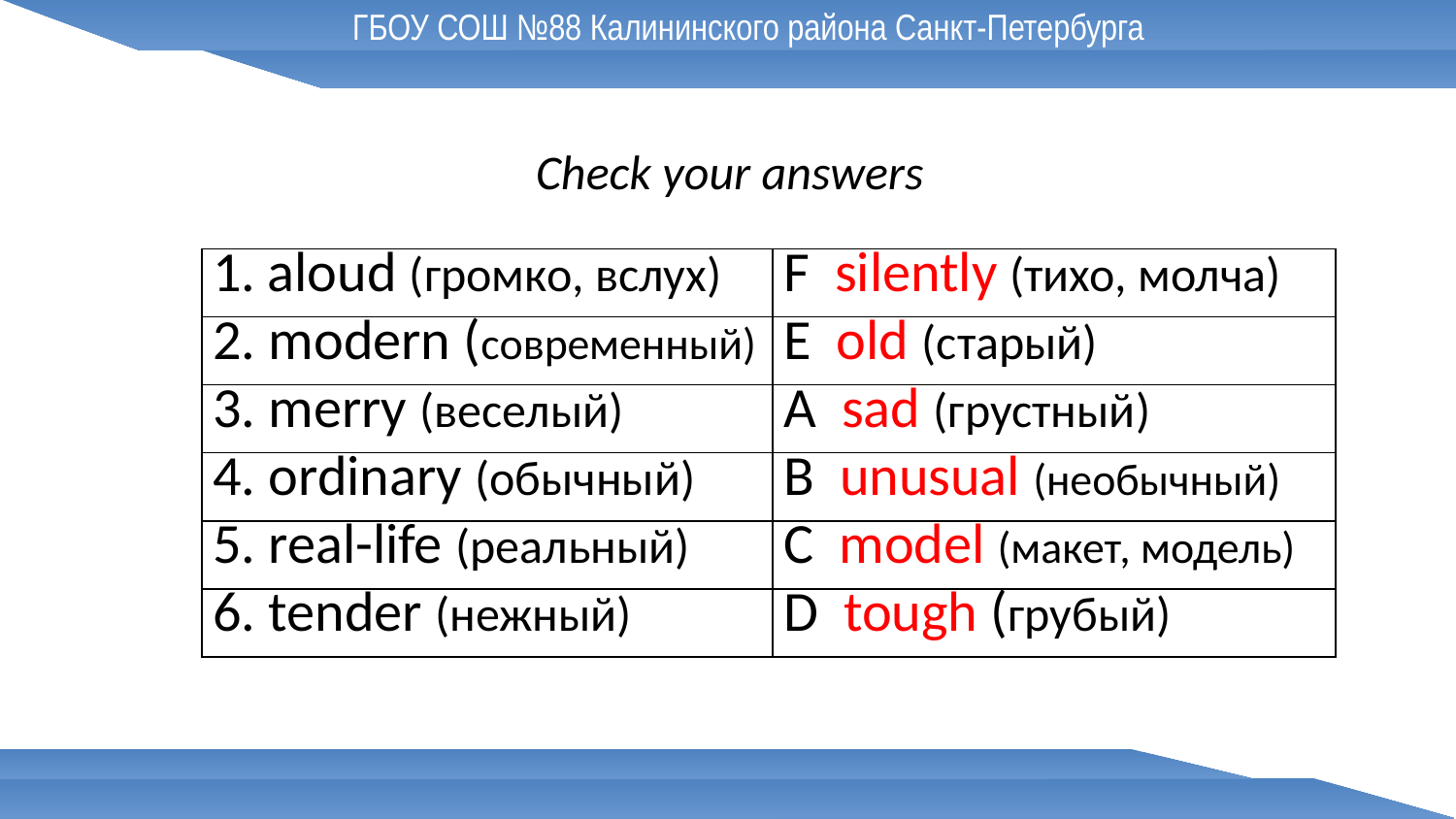

ГБОУ СОШ №88 Калининского района Санкт-Петербурга

Check your answers
| aloud (громко, вслух) | F silently (тихо, молча) |
| --- | --- |
| 2. modern (современный) | E old (старый) |
| 3. merry (веселый) | A sad (грустный) |
| 4. ordinary (обычный) | B unusual (необычный) |
| 5. real-life (реальный) | C model (макет, модель) |
| 6. tender (нежный) | D tough (грубый) |